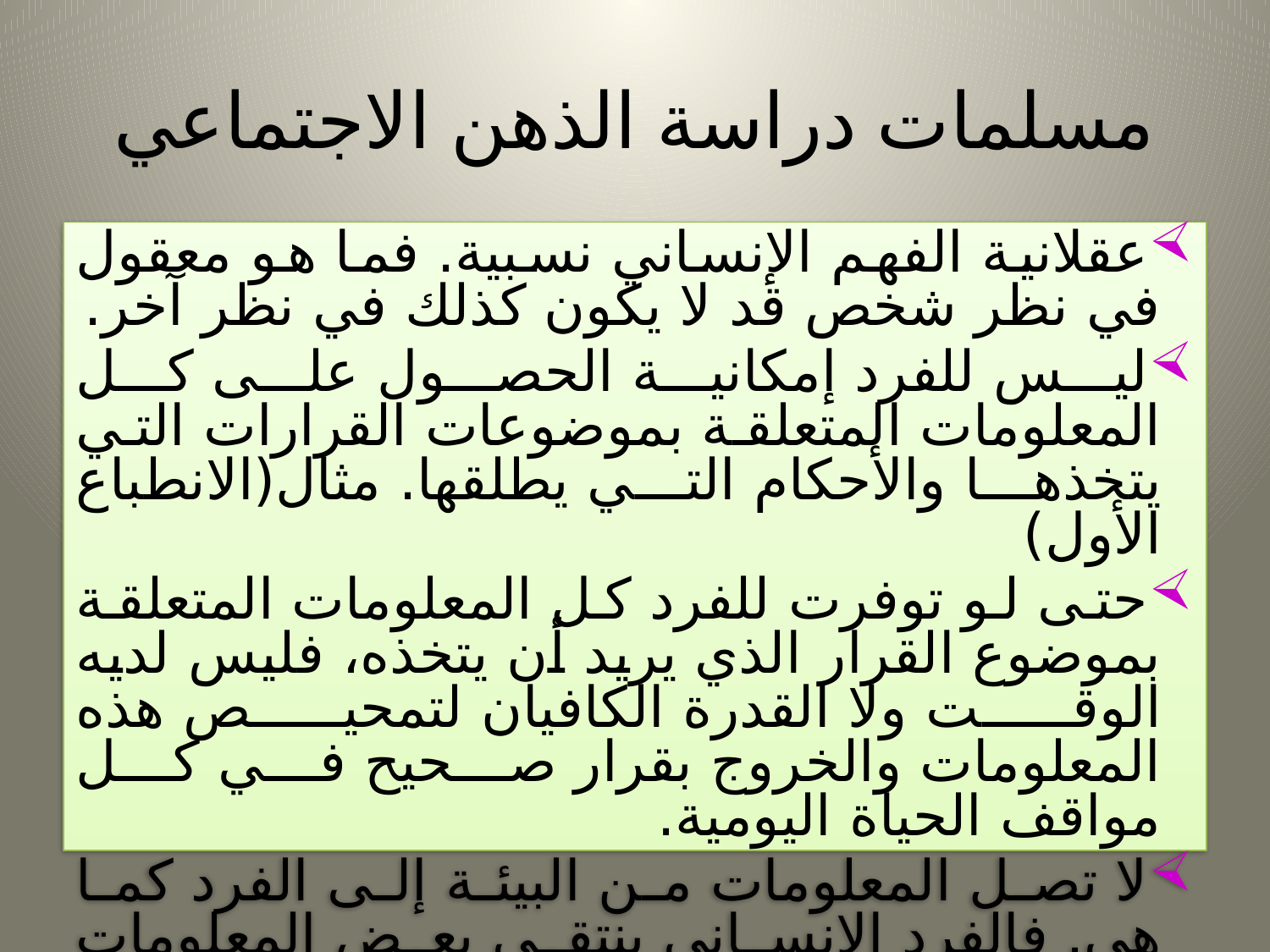

# مسلمات دراسة الذهن الاجتماعي
عقلانية الفهم الإنساني نسبية. فما هو معقول في نظر شخص قد لا يكون كذلك في نظر آخر.
ليس للفرد إمكانية الحصول على كل المعلومات المتعلقة بموضوعات القرارات التي يتخذها والأحكام التي يطلقها. مثال(الانطباع الأول)
حتى لو توفرت للفرد كل المعلومات المتعلقة بموضوع القرار الذي يريد أن يتخذه، فليس لديه الوقت ولا القدرة الكافيان لتمحيص هذه المعلومات والخروج بقرار صحيح في كل مواقف الحياة اليومية.
لا تصل المعلومات من البيئة إلى الفرد كما هي. فالفرد الإنساني ينتقي بعض المعلومات يوليها اهتماما أكثر، ويخضع ما انتقاه من معلومات للتفسير في ضوء معلوماته واعتقاداته السابقة، ولا يقتصر نشاطه على مجرد تلقيها.